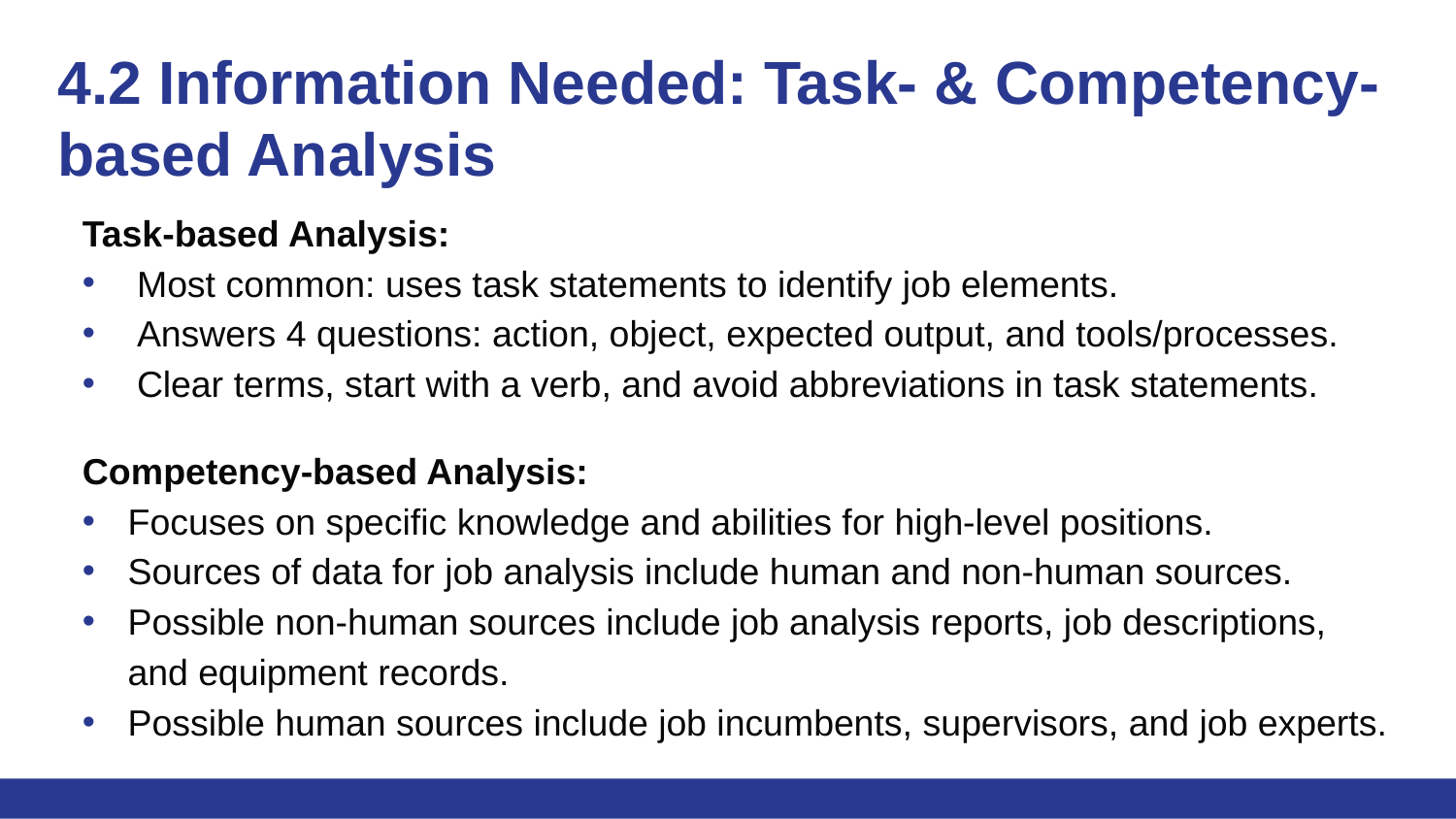

# 4.2 Information Needed: Task- & Competency-based Analysis
Task-based Analysis:
Most common: uses task statements to identify job elements.
Answers 4 questions: action, object, expected output, and tools/processes.
Clear terms, start with a verb, and avoid abbreviations in task statements.

Competency-based Analysis:
Focuses on specific knowledge and abilities for high-level positions.
Sources of data for job analysis include human and non-human sources.
Possible non-human sources include job analysis reports, job descriptions, and equipment records.
Possible human sources include job incumbents, supervisors, and job experts.